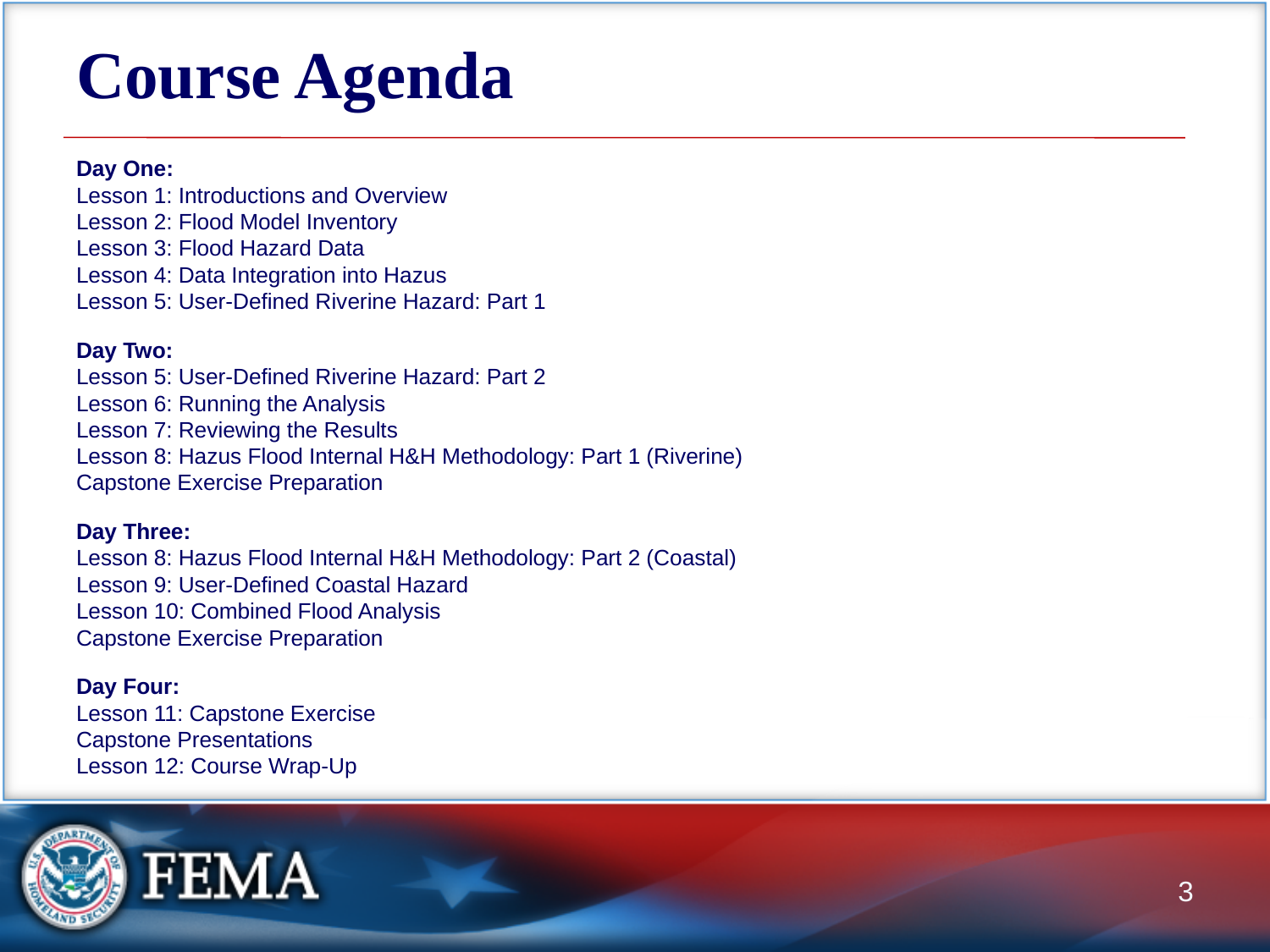

# Course Agenda
Day One:
Lesson 1: Introductions and Overview
Lesson 2: Flood Model Inventory
Lesson 3: Flood Hazard Data
Lesson 4: Data Integration into Hazus
Lesson 5: User-Defined Riverine Hazard: Part 1
Day Two:
Lesson 5: User-Defined Riverine Hazard: Part 2
Lesson 6: Running the Analysis
Lesson 7: Reviewing the Results
Lesson 8: Hazus Flood Internal H&H Methodology: Part 1 (Riverine)
Capstone Exercise Preparation
Day Three:
Lesson 8: Hazus Flood Internal H&H Methodology: Part 2 (Coastal)
Lesson 9: User-Defined Coastal Hazard
Lesson 10: Combined Flood Analysis
Capstone Exercise Preparation
Day Four:
Lesson 11: Capstone Exercise
Capstone Presentations
Lesson 12: Course Wrap-Up
3